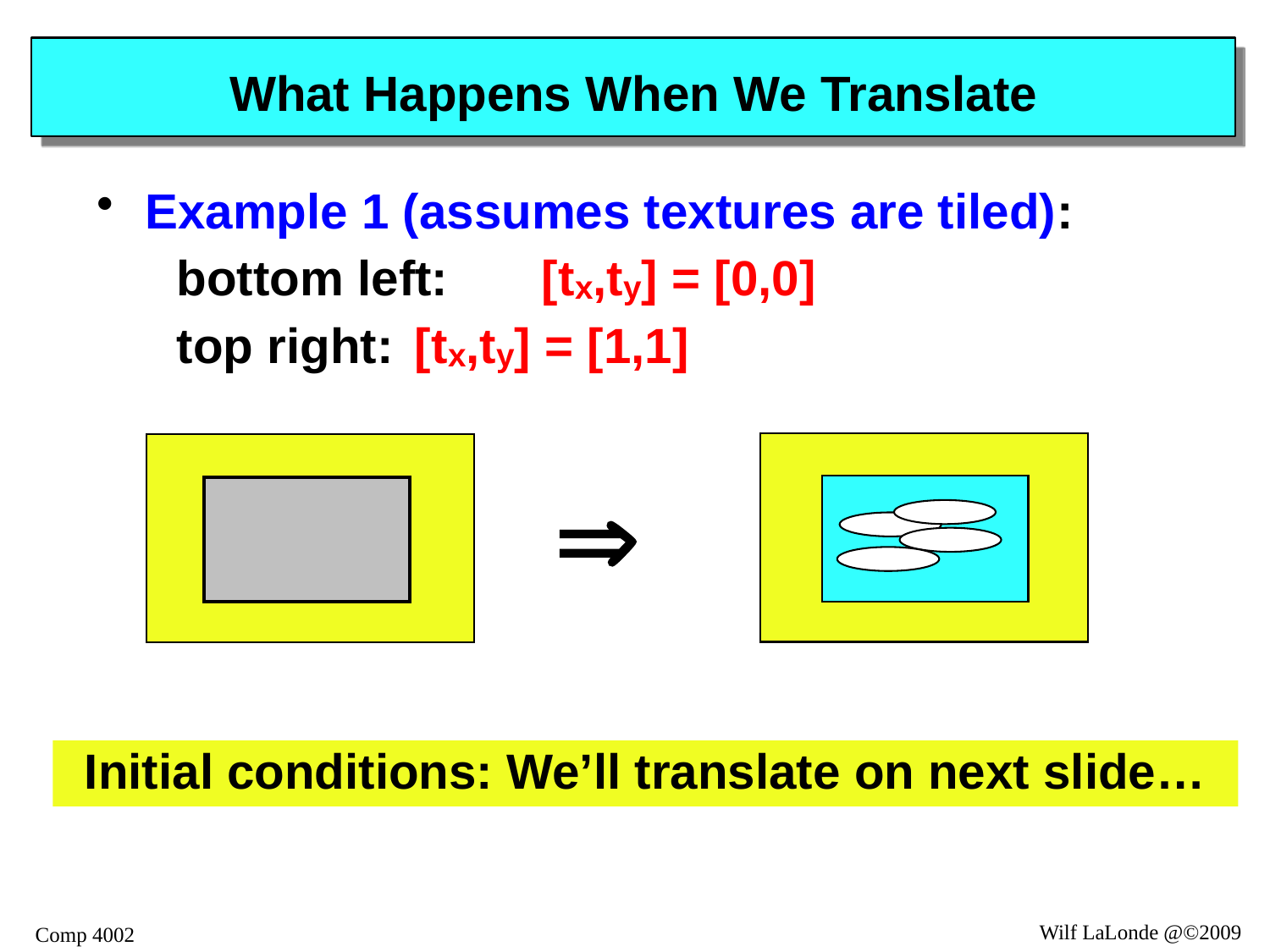

# What Happens When We Translate
Example 1 (assumes textures are tiled):
bottom left: 	[tx,ty] = [0,0]
top right:	[tx,ty] = [1,1]

⇒

Initial conditions: We’ll translate on next slide…